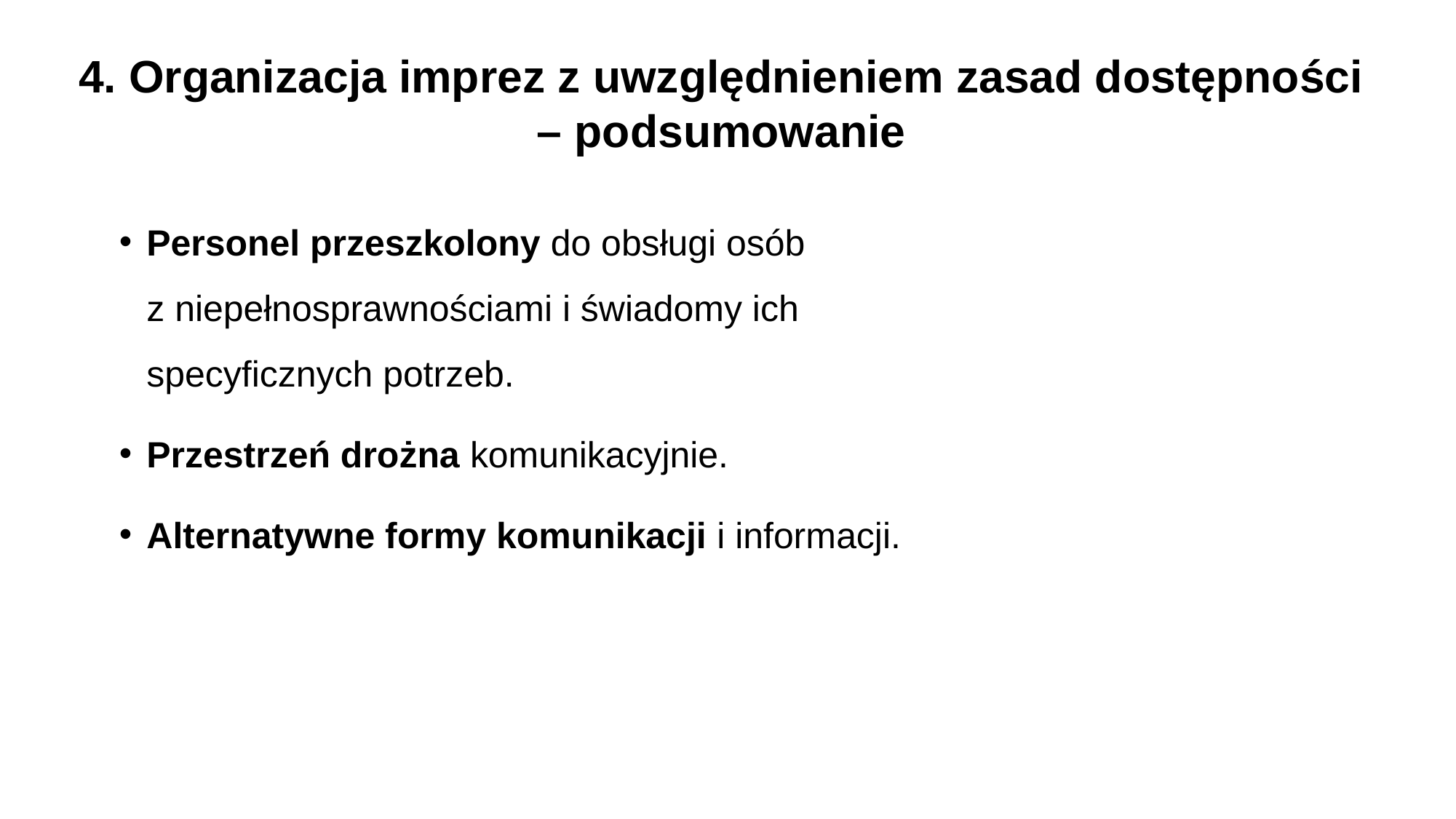

4. Organizacja imprez z uwzględnieniem zasad dostępności
– podsumowanie
Personel przeszkolony do obsługi osób
z niepełnosprawnościami i świadomy ich specyficznych potrzeb.
Przestrzeń drożna komunikacyjnie.
Alternatywne formy komunikacji i informacji.